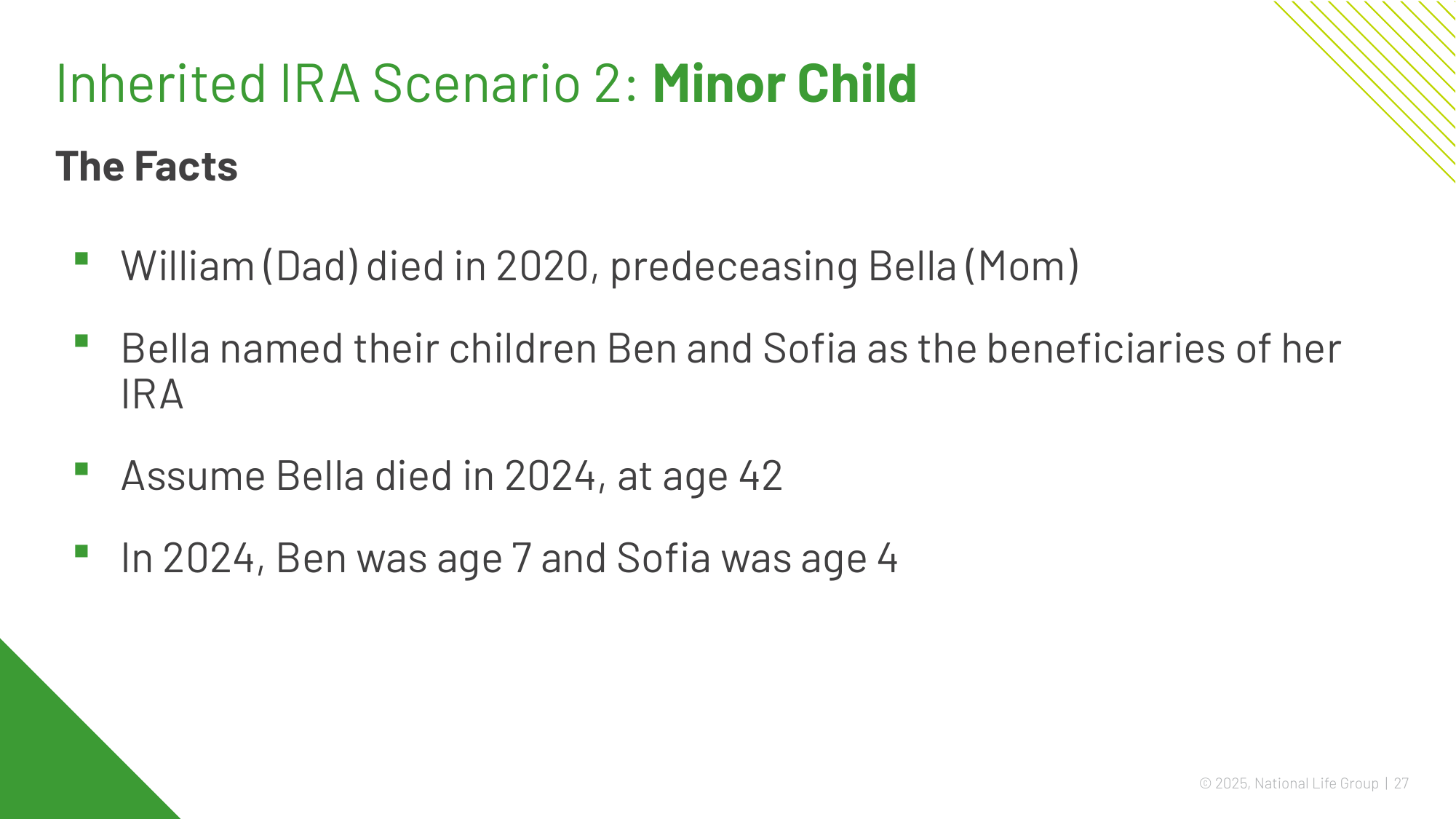

# Inherited IRA Scenario 2: Minor Child
The Facts
William (Dad) died in 2020, predeceasing Bella (Mom)
Bella named their children Ben and Sofia as the beneficiaries of her IRA
Assume Bella died in 2024, at age 42
In 2024, Ben was age 7 and Sofia was age 4
© 2025, National Life Group  |  27